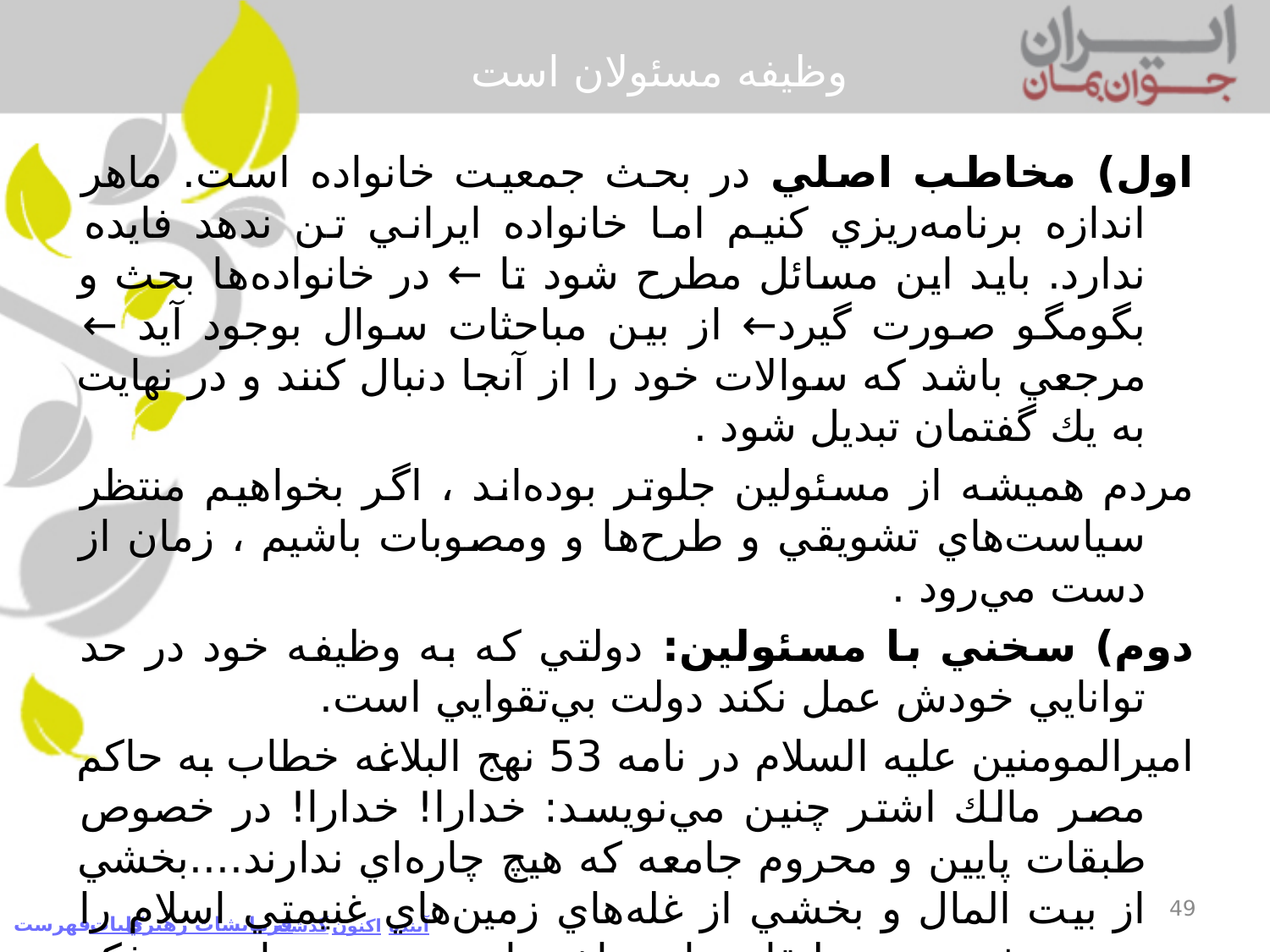

# وظيفه مسئولان است
اول) مخاطب اصلي در بحث جمعيت خانواده است. ماهر اندازه برنامه‌ريزي كنيم اما خانواده ايراني تن ندهد فايده ندارد. بايد اين مسائل مطرح شود تا ← در خانواده‌ها بحث و بگومگو صورت گيرد← از بين مباحثات سوال بوجود آيد ← مرجعي باشد كه سوالات خود را از آنجا دنبال كنند و در نهايت به يك گفتمان تبديل شود .
	مردم هميشه از مسئولين جلوتر بوده‌اند ، اگر بخواهيم منتظر سياست‌هاي تشويقي و طرح‌ها و ومصوبات باشيم ، زمان از دست مي‌رود .
دوم) سخني با مسئولين: دولتي كه به وظيفه خود در حد توانايي خودش عمل نكند دولت بي‌تقوايي است.
	اميرالمومنين عليه السلام در نامه 53 نهج البلاغه خطاب به حاكم مصر مالك اشتر چنين مي‌نويسد: خدارا! خدارا! در خصوص طبقات پايين و محروم جامعه كه هيچ چاره‌اي ندارند....بخشي از بيت المال و بخشي از غله‌هاي زمين‌هاي غنيمتي اسلام را در هر شهري به طبقات پايين اختصاص ده... همواره در فكر مشكلات آنان باش و از آنان روي مگردان . به ويژه امور كساني را از آنان بيشتر رسيدگي كن كه از كوچكي به چشم نمي‌آيند و ديگران آنان را كوچك مي‌شمارند و كمتر به تو دسترسي دارند.
49